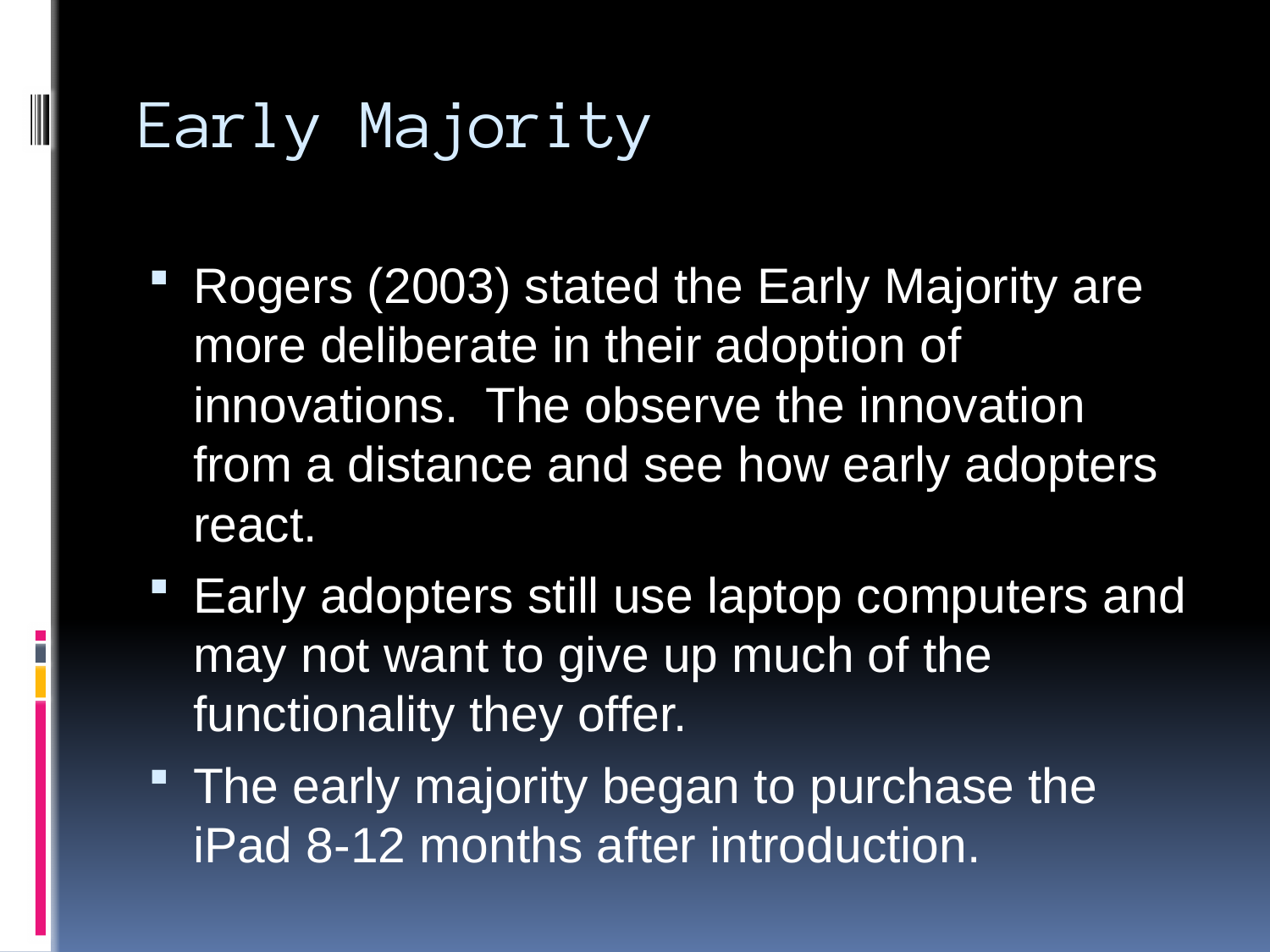

# Early Majority
Rogers (2003) stated the Early Majority are more deliberate in their adoption of innovations.  The observe the innovation from a distance and see how early adopters react.
Early adopters still use laptop computers and may not want to give up much of the functionality they offer.
The early majority began to purchase the iPad 8-12 months after introduction.